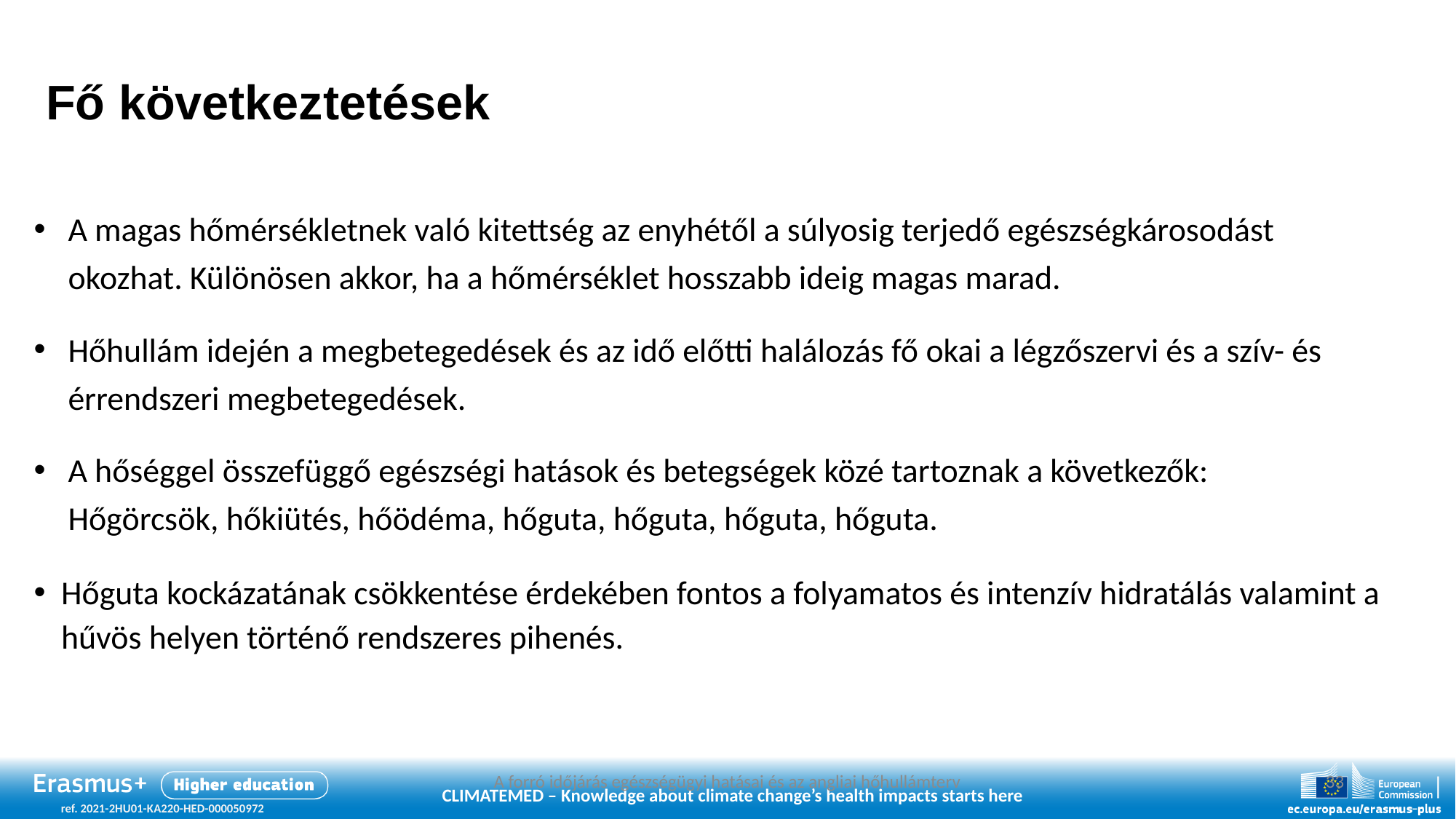

A forró időjárás egészségügyi hatásai és az angliai hőhullámterv
33
# Fő következtetések
A magas hőmérsékletnek való kitettség az enyhétől a súlyosig terjedő egészségkárosodást okozhat. Különösen akkor, ha a hőmérséklet hosszabb ideig magas marad.
Hőhullám idején a megbetegedések és az idő előtti halálozás fő okai a légzőszervi és a szív- és érrendszeri megbetegedések.
A hőséggel összefüggő egészségi hatások és betegségek közé tartoznak a következők:
Hőgörcsök, hőkiütés, hőödéma, hőguta, hőguta, hőguta, hőguta.
Hőguta kockázatának csökkentése érdekében fontos a folyamatos és intenzív hidratálás valamint a hűvös helyen történő rendszeres pihenés.